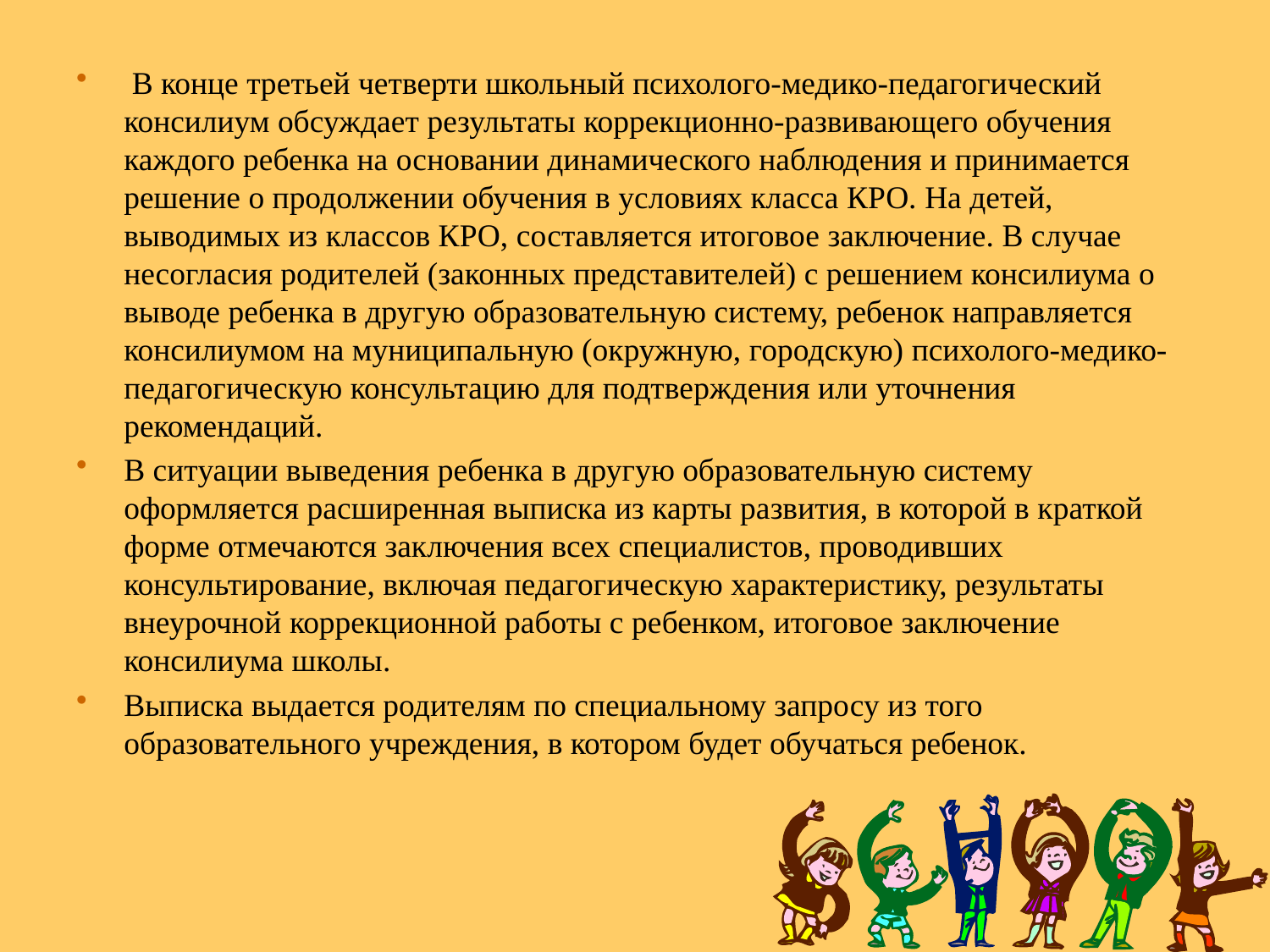

В конце третьей четверти школьный психолого-медико-педагогический консилиум обсуждает результаты коррекционно-развивающего обучения каждого ребенка на основании динамического наблюдения и принимается решение о продолжении обучения в условиях класса КРО. На детей, выводимых из классов КРО, составляется итоговое заключение. В случае несогласия родителей (законных представителей) с решением консилиума о выводе ребенка в другую образовательную систему, ребенок направляется консилиумом на муниципальную (окружную, городскую) психолого-медико-педагогическую консультацию для подтверждения или уточнения рекомендаций.
В ситуации выведения ребенка в другую образовательную систему оформляется расширенная выписка из карты развития, в которой в краткой форме отмечаются заключения всех специалистов, проводивших консультирование, включая педагогическую характеристику, результаты внеурочной коррекционной работы с ребенком, итоговое заключение консилиума школы.
Выписка выдается родителям по специальному запросу из того образовательного учреждения, в котором будет обучаться ребенок.